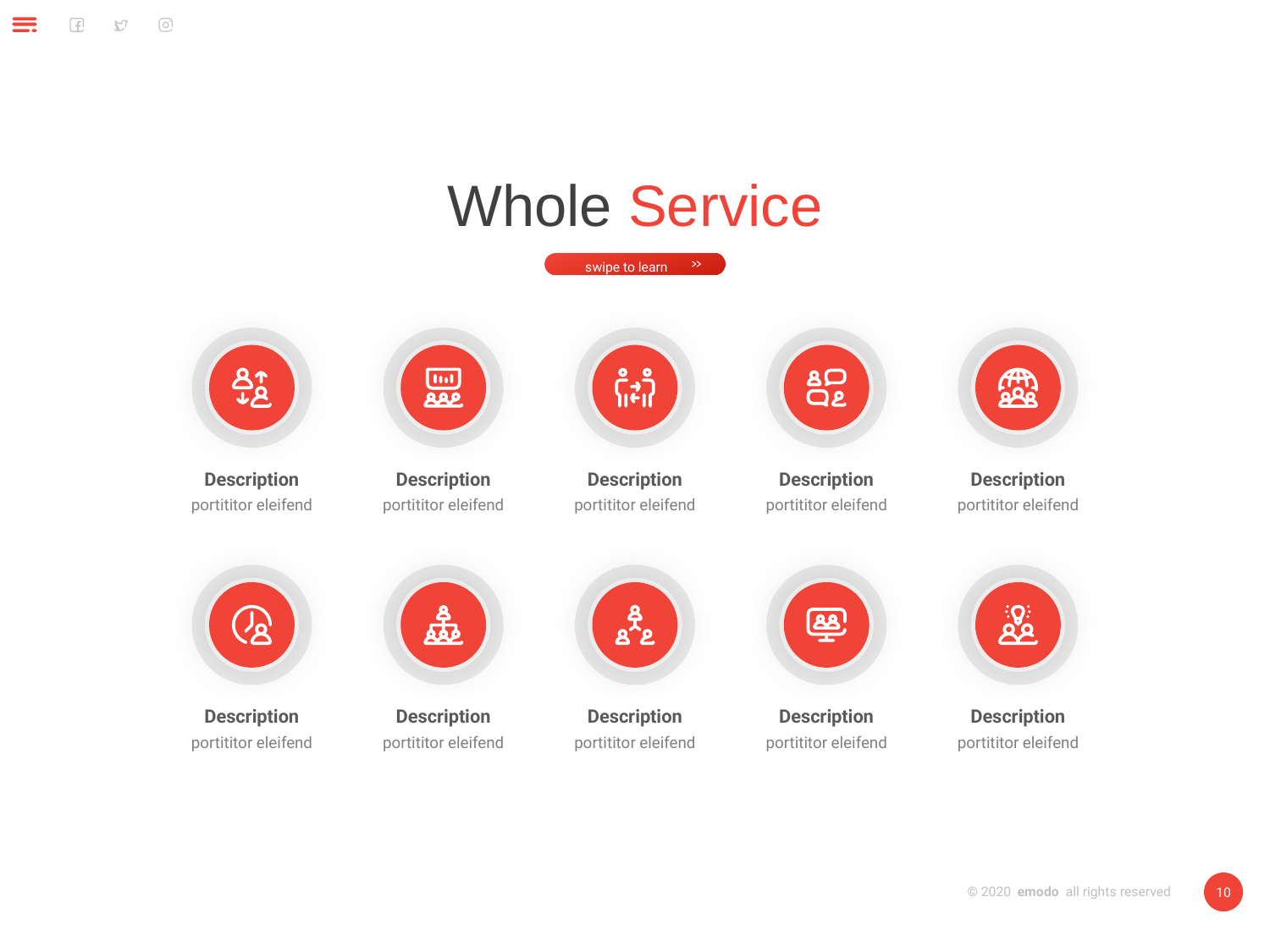

Whole Service
swipe to learn

Description
portititor eleifend
Description
portititor eleifend
Description
portititor eleifend
Description
portititor eleifend
Description
portititor eleifend

Description
portititor eleifend
Description
portititor eleifend
Description
portititor eleifend
Description
portititor eleifend
Description
portititor eleifend

© 2020  emodo  all rights reserved
10